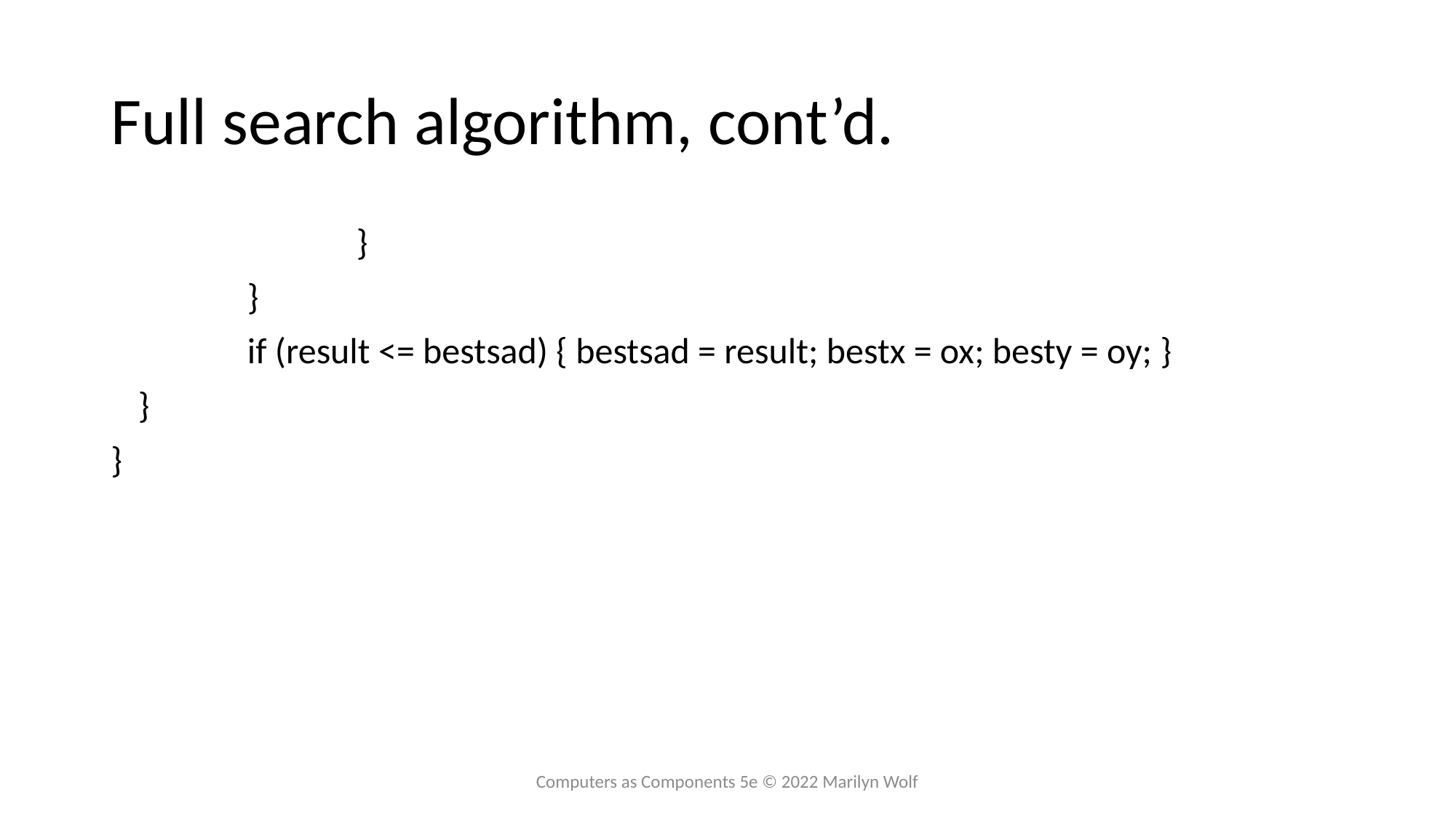

# Full search algorithm, cont’d.
			}
		}
		if (result <= bestsad) { bestsad = result; bestx = ox; besty = oy; }
	}
}

Computers as Components 5e © 2022 Marilyn Wolf